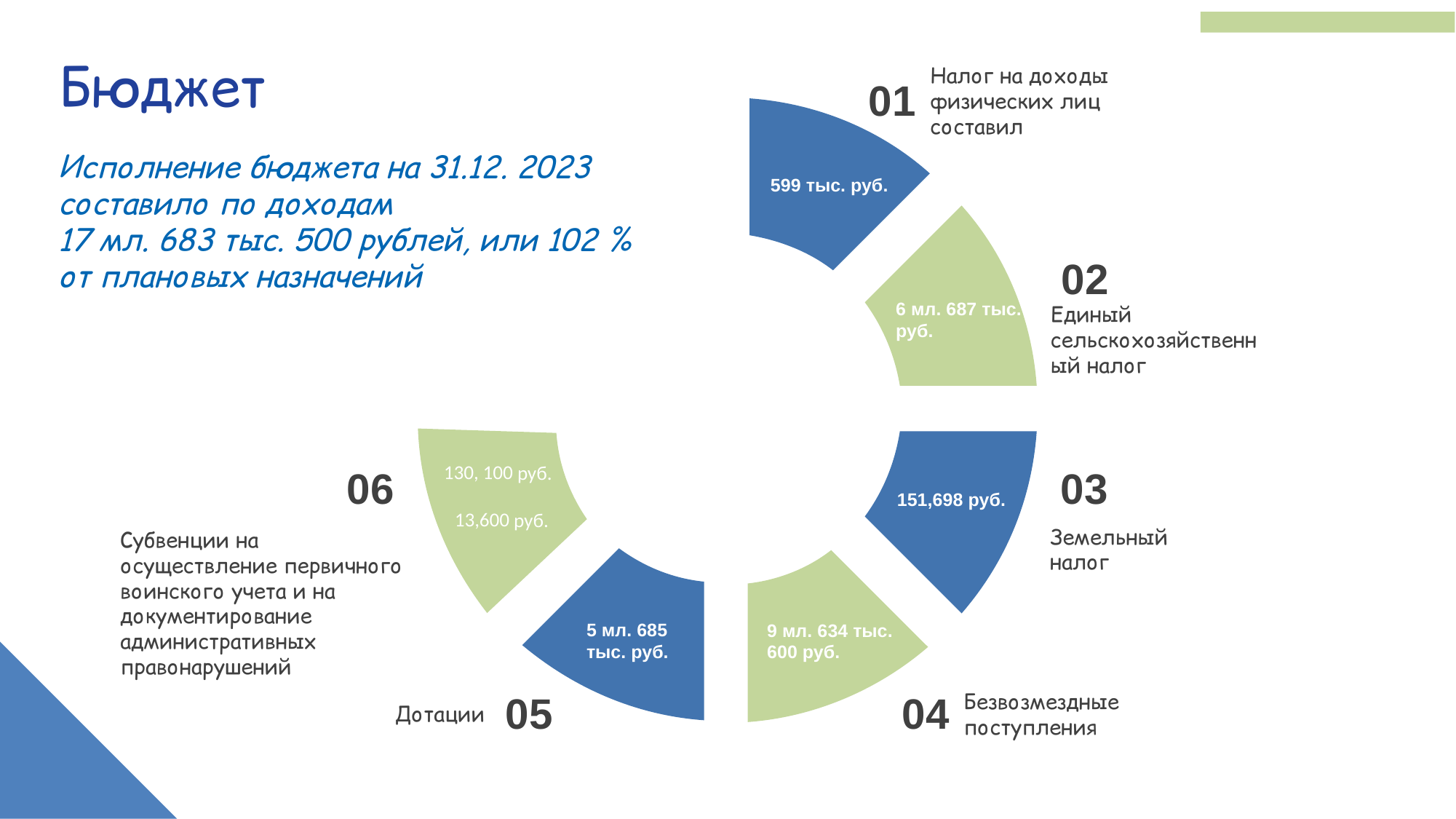

Бюджет

Налог на доходы физических лиц составил
01

Исполнение бюджета на 31.12. 2023 составило по доходам
17 мл. 683 тыс. 500 рублей, или 102 %  от плановых назначений

599 тыс. руб.

02
6 мл. 687 тыс. руб.
Единый сельскохозяйственный налог

         130, 100 руб.

           13,600 руб.
06
03
151,698 руб.
				Субвенции на осуществление первичного воинского учета и на документирование административных правонарушений
Земельный налог

5 мл. 685 тыс. руб.
9 мл. 634 тыс. 600 руб.

Дотации
Безвозмездные поступления
04
05